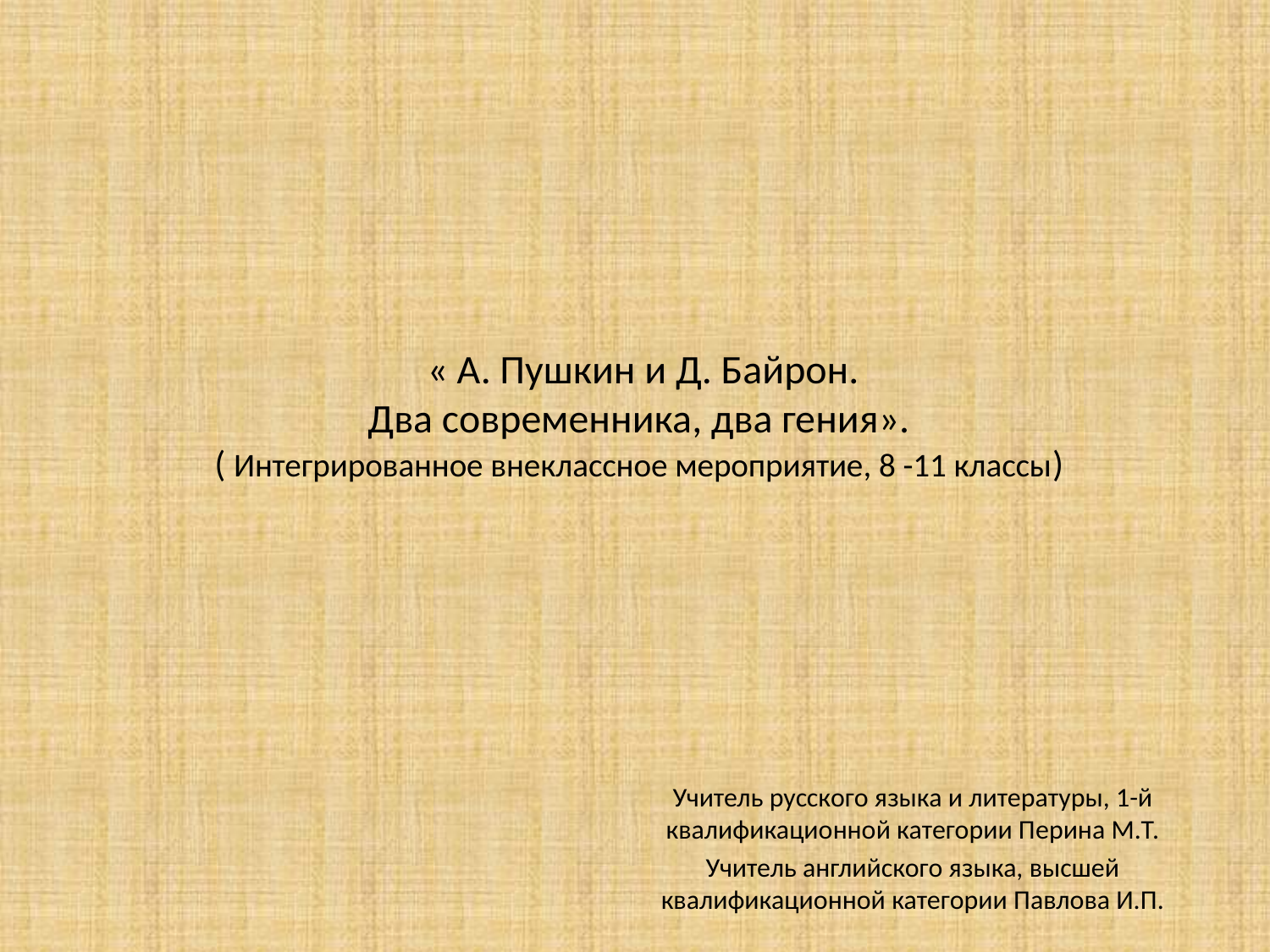

# « А. Пушкин и Д. Байрон. Два современника, два гения». ( Интегрированное внеклассное мероприятие, 8 -11 классы)
Учитель русского языка и литературы, 1-й квалификационной категории Перина М.Т.
Учитель английского языка, высшей квалификационной категории Павлова И.П.